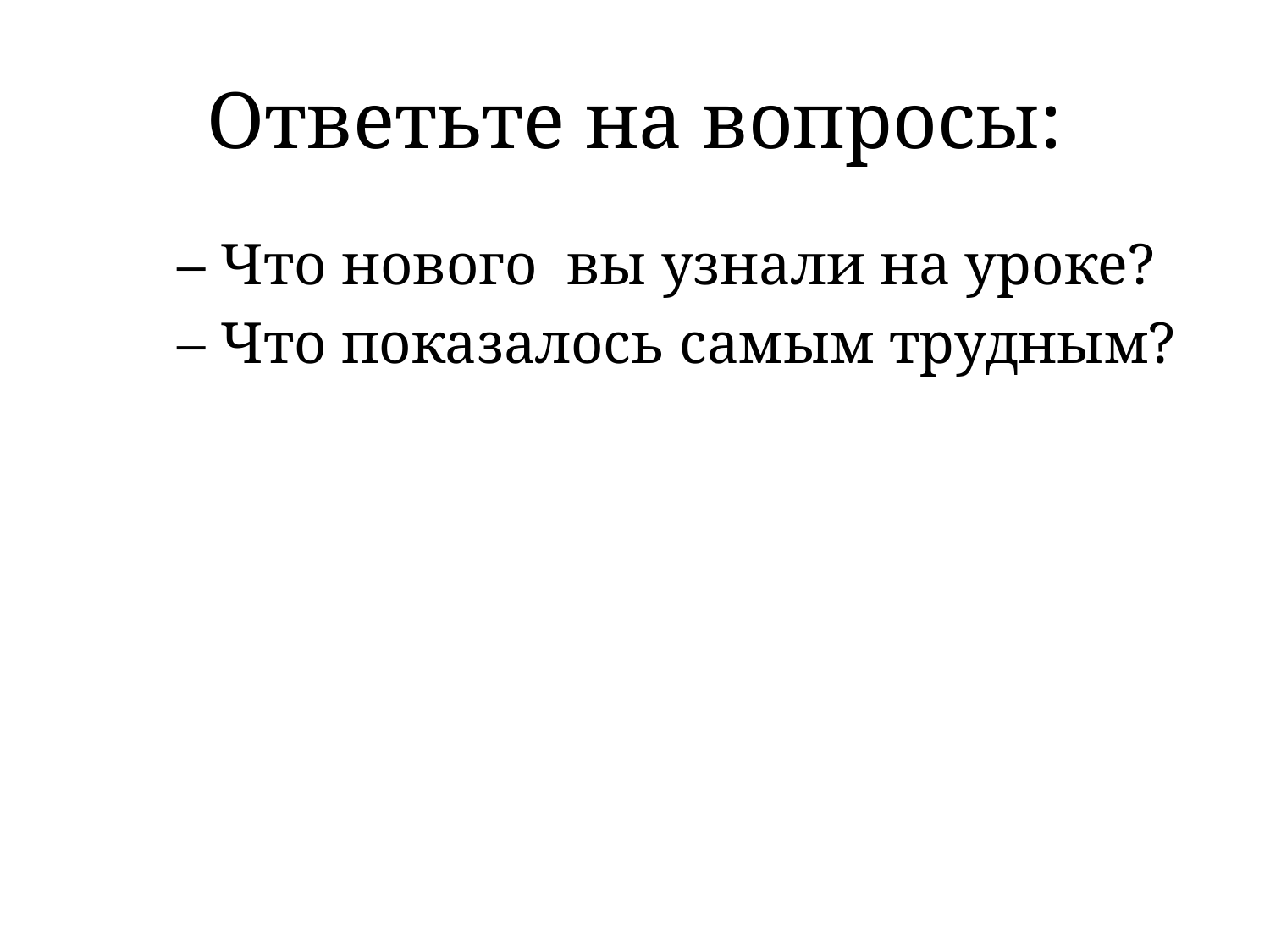

# Ответьте на вопросы:
– Что нового  вы узнали на уроке?
– Что показалось самым трудным?